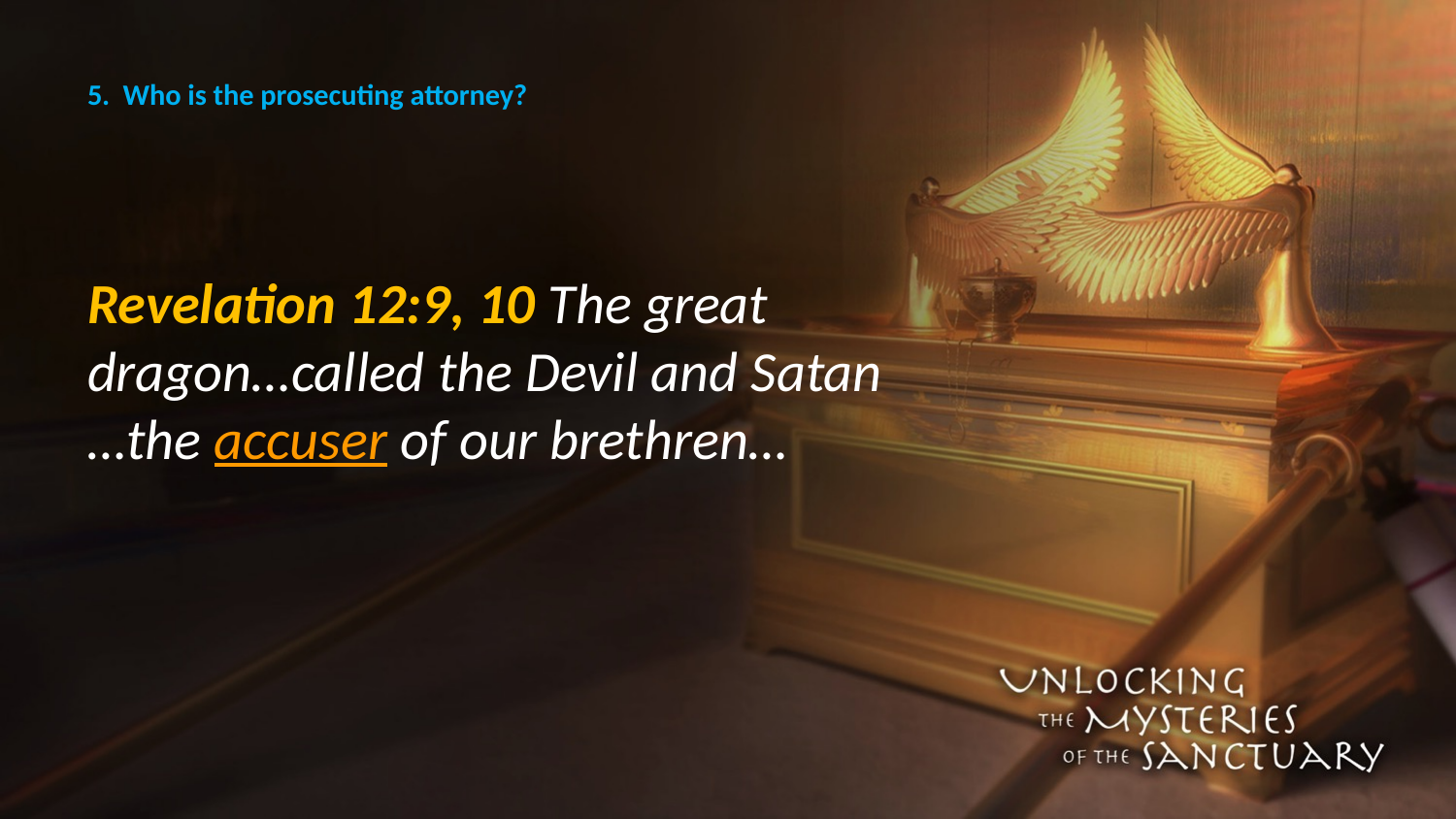

# 5.  Who is the prosecuting attorney?

Revelation 12:9, 10 The great dragon…called the Devil and Satan …the accuser of our brethren…